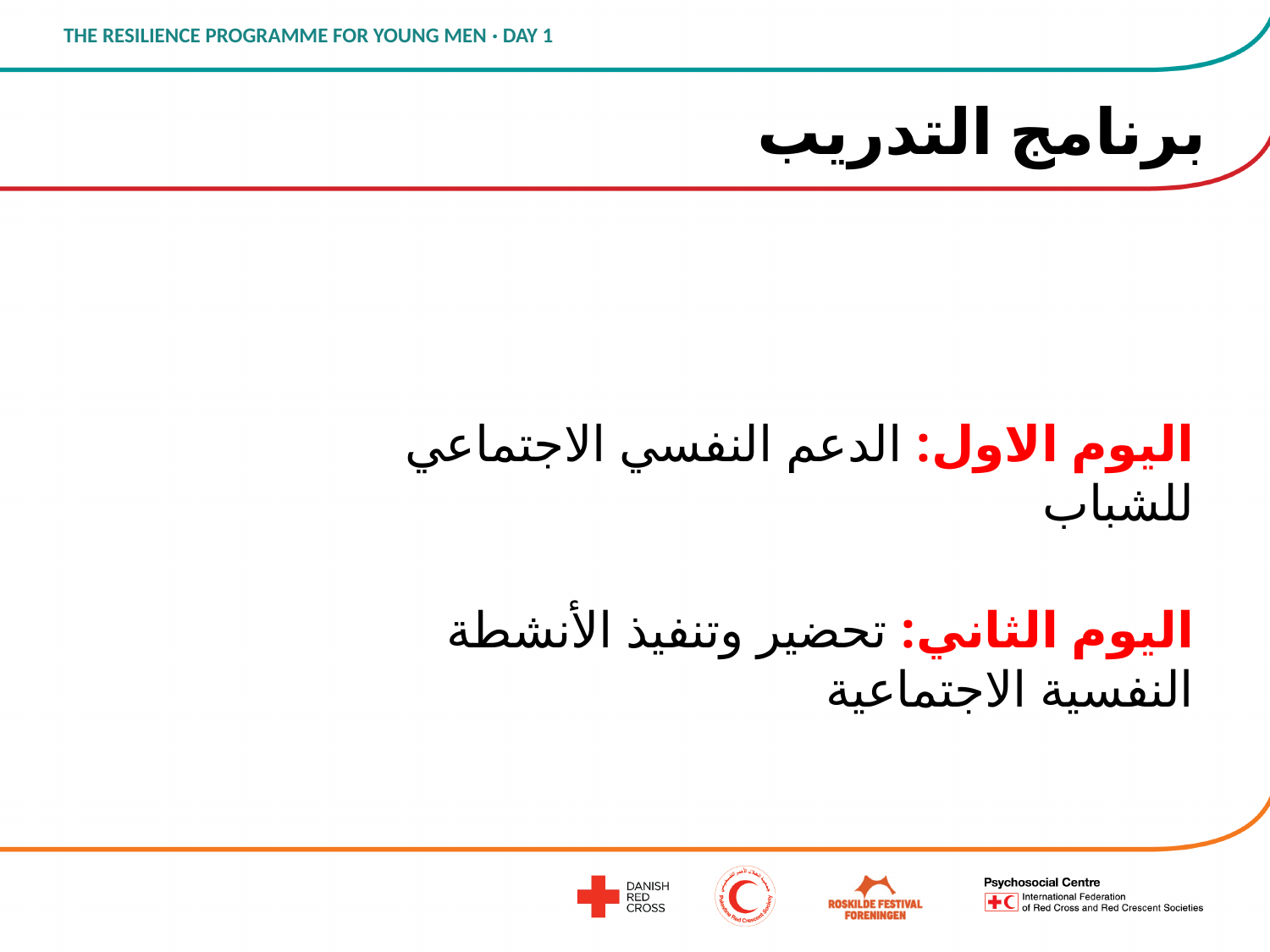

# برنامج التدريب

اليوم الاول: الدعم النفسي الاجتماعي للشباب

اليوم الثاني: تحضير وتنفيذ الأنشطة النفسية الاجتماعية